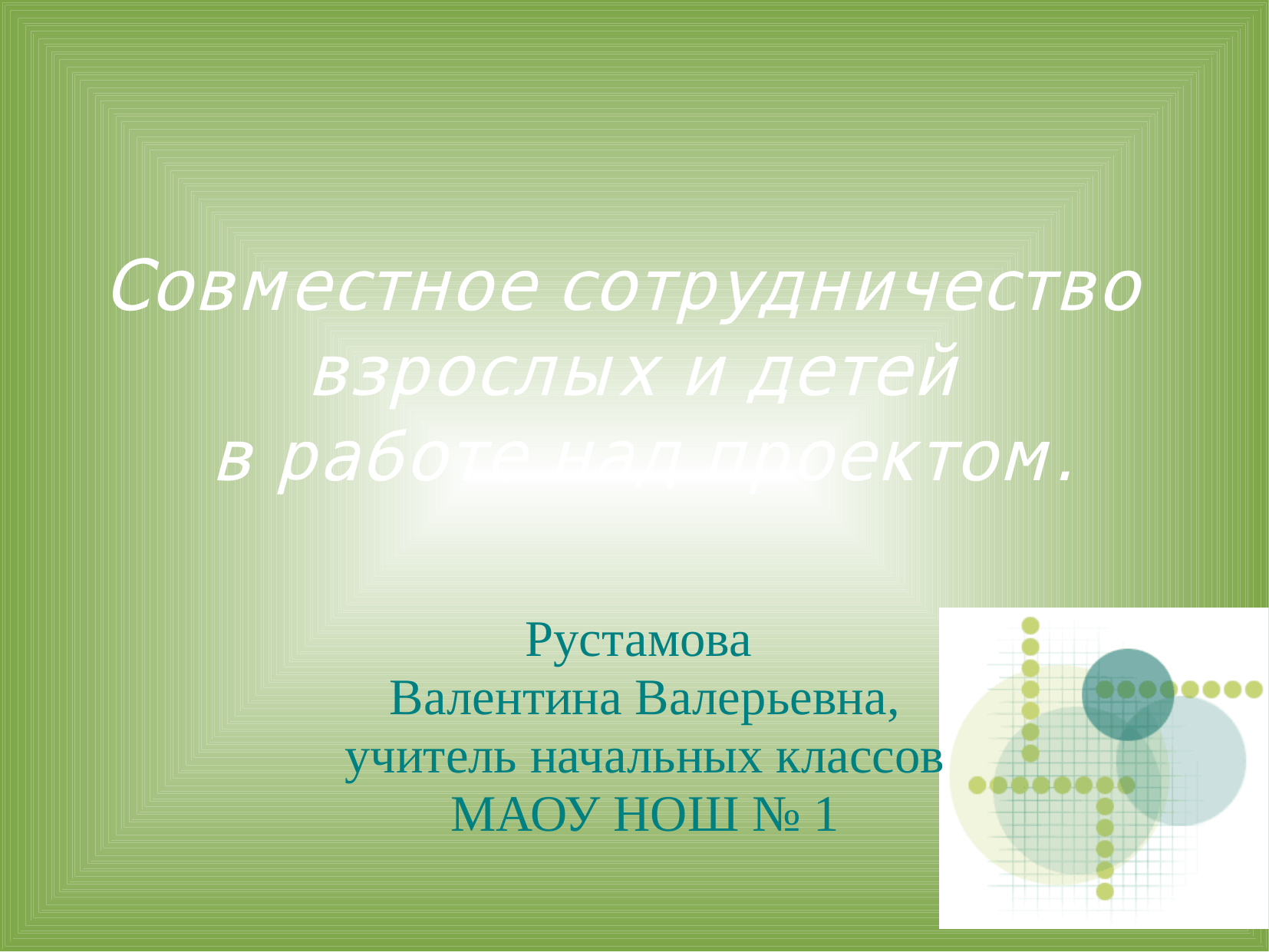

Совместное сотрудничество
взрослых и детей
 в работе над проектом.

Рустамова
Валентина Валерьевна,
учитель начальных классов
МАОУ НОШ № 1